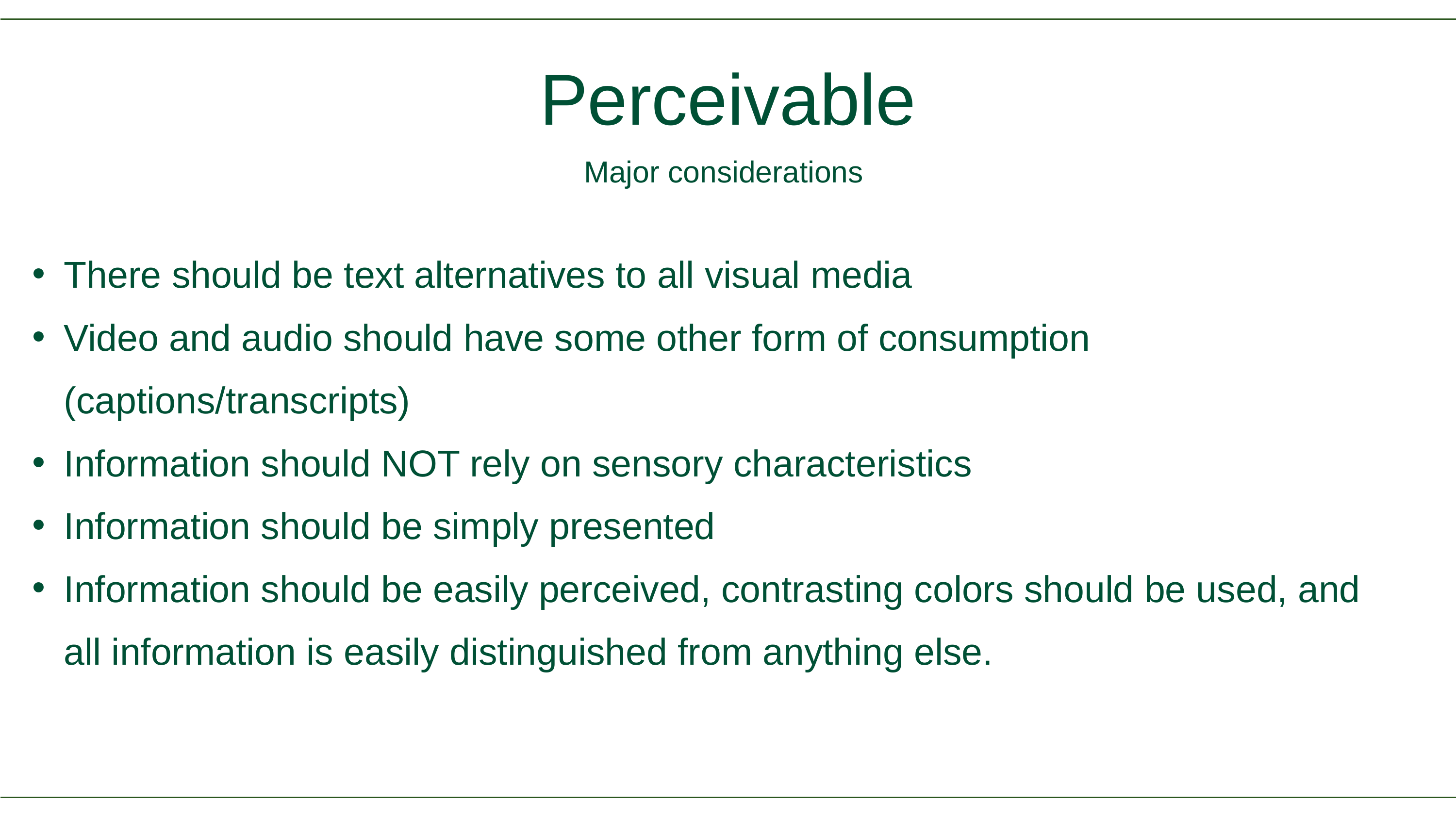

Perceivable
Major considerations
There should be text alternatives to all visual media
Video and audio should have some other form of consumption (captions/transcripts)
Information should NOT rely on sensory characteristics
Information should be simply presented
Information should be easily perceived, contrasting colors should be used, and all information is easily distinguished from anything else.